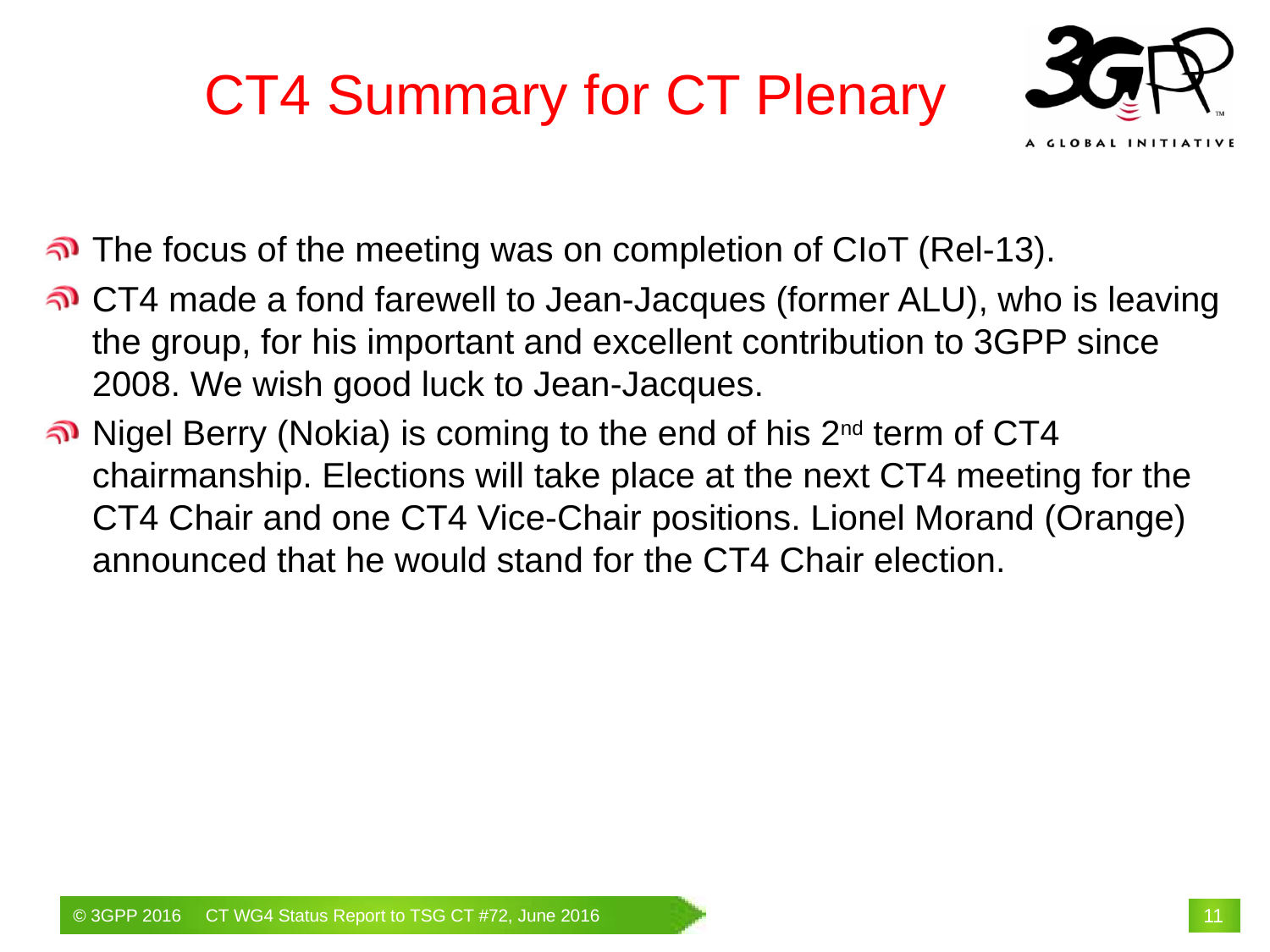

# CT4 Summary for CT Plenary
The focus of the meeting was on completion of CIoT (Rel-13).
CT4 made a fond farewell to Jean-Jacques (former ALU), who is leaving the group, for his important and excellent contribution to 3GPP since 2008. We wish good luck to Jean-Jacques.
Nigel Berry (Nokia) is coming to the end of his 2nd term of CT4 chairmanship. Elections will take place at the next CT4 meeting for the CT4 Chair and one CT4 Vice-Chair positions. Lionel Morand (Orange) announced that he would stand for the CT4 Chair election.